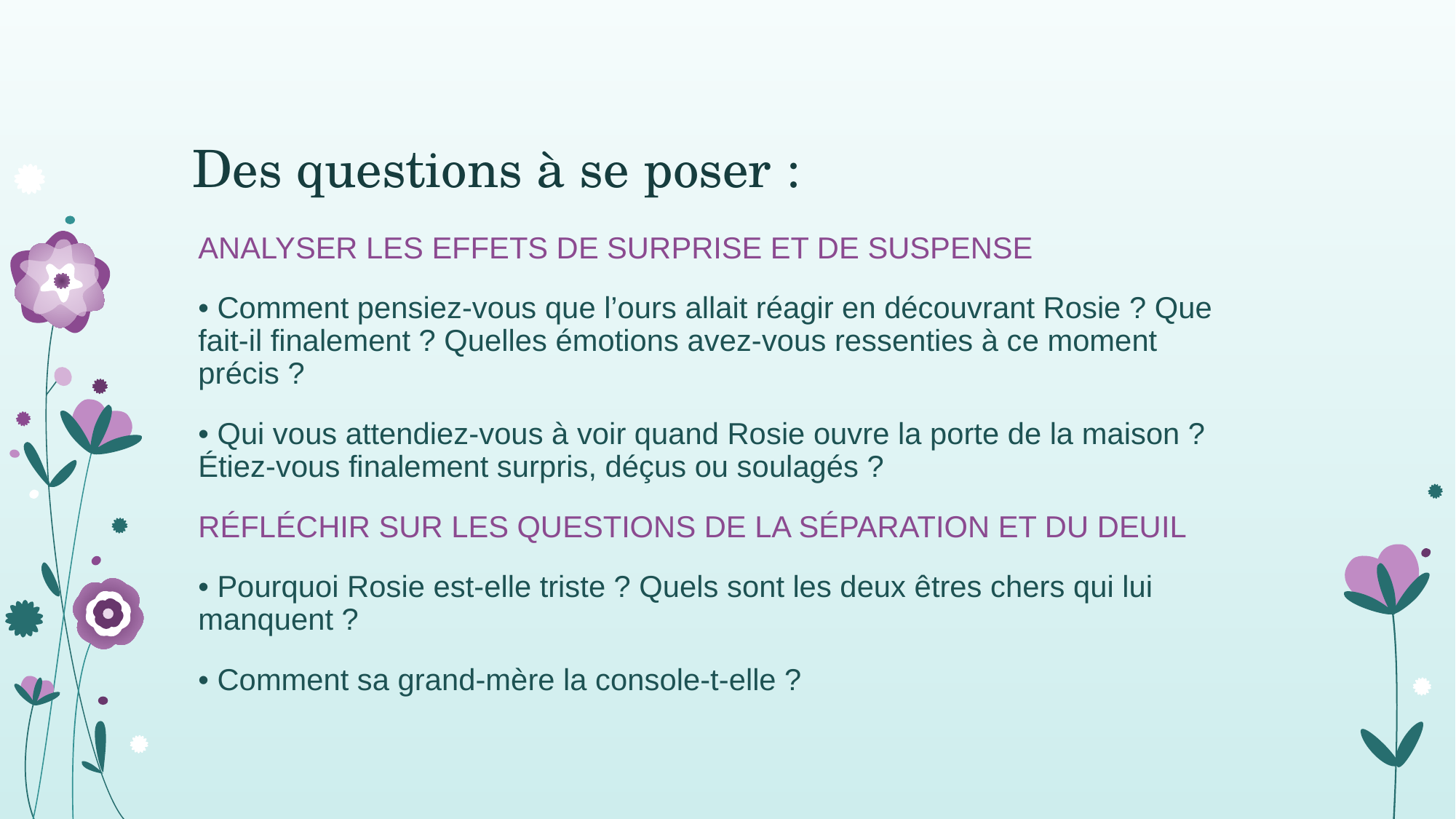

# Des questions à se poser :
ANALYSER LES EFFETS DE SURPRISE ET DE SUSPENSE
• Comment pensiez-vous que l’ours allait réagir en découvrant Rosie ? Que fait-il finalement ? Quelles émotions avez-vous ressenties à ce moment précis ?
• Qui vous attendiez-vous à voir quand Rosie ouvre la porte de la maison ? Étiez-vous finalement surpris, déçus ou soulagés ?
RÉFLÉCHIR SUR LES QUESTIONS DE LA SÉPARATION ET DU DEUIL
• Pourquoi Rosie est-elle triste ? Quels sont les deux êtres chers qui lui manquent ?
• Comment sa grand-mère la console-t-elle ?